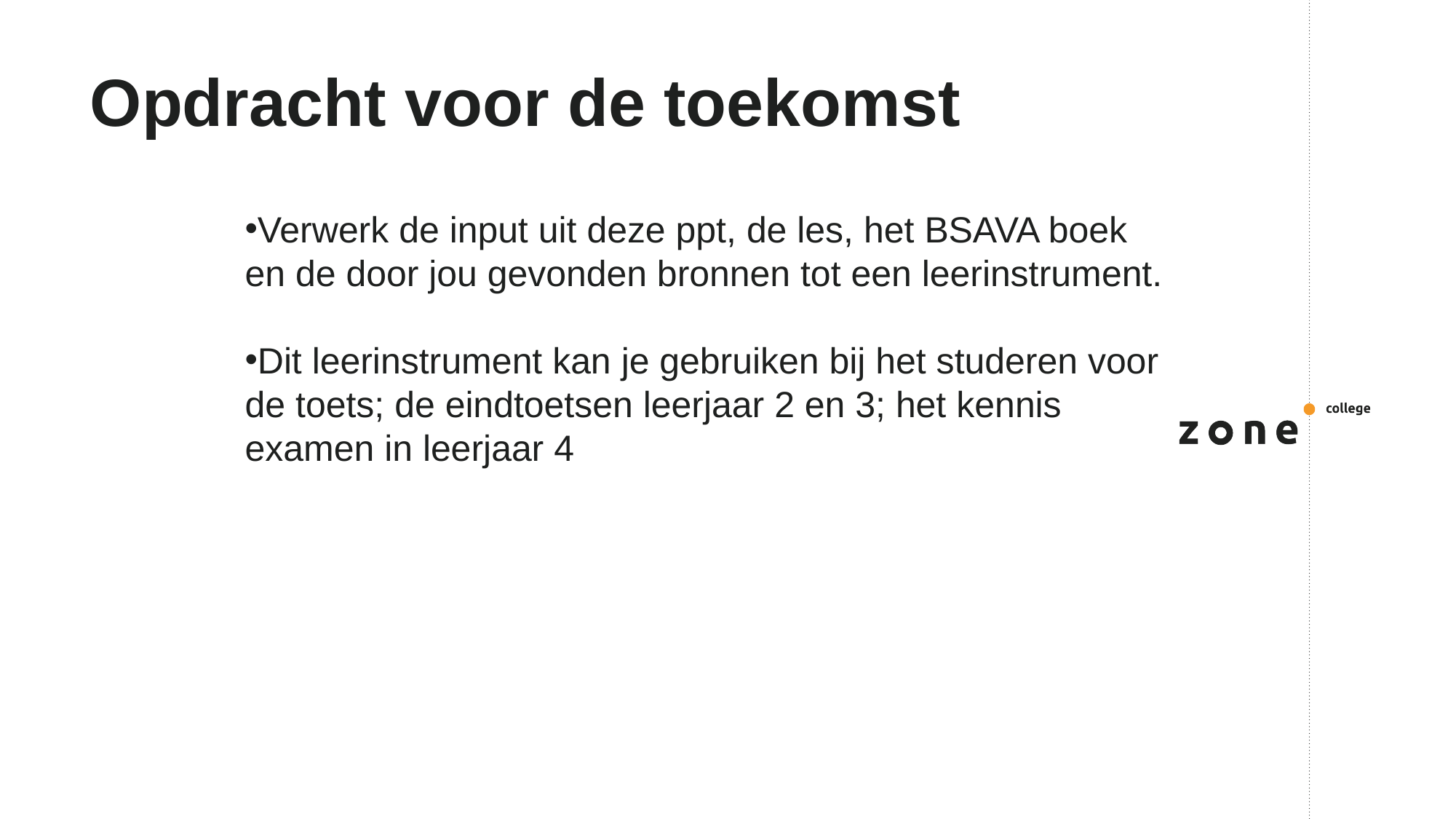

# Opdracht voor de toekomst
Verwerk de input uit deze ppt, de les, het BSAVA boek en de door jou gevonden bronnen tot een leerinstrument.

Dit leerinstrument kan je gebruiken bij het studeren voor de toets; de eindtoetsen leerjaar 2 en 3; het kennis examen in leerjaar 4